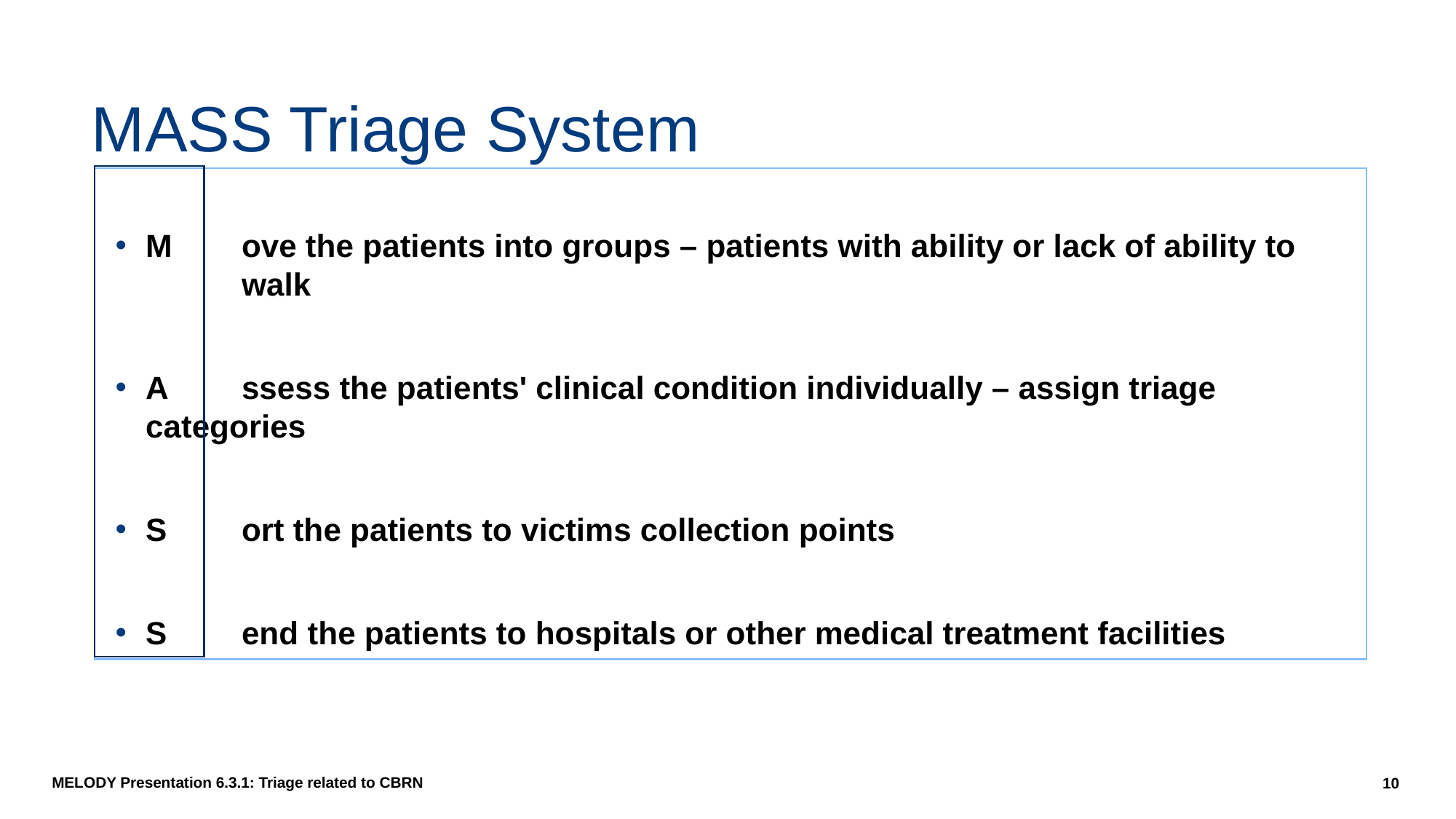

# MASS Triage System

M	ove the patients into groups – patients with ability or lack of ability to 	walk

A	ssess the patients' clinical condition individually – assign triage 	categories

S	ort the patients to victims collection points

S	end the patients to hospitals or other medical treatment facilities

MELODY Presentation 6.3.1: Triage related to CBRN
10